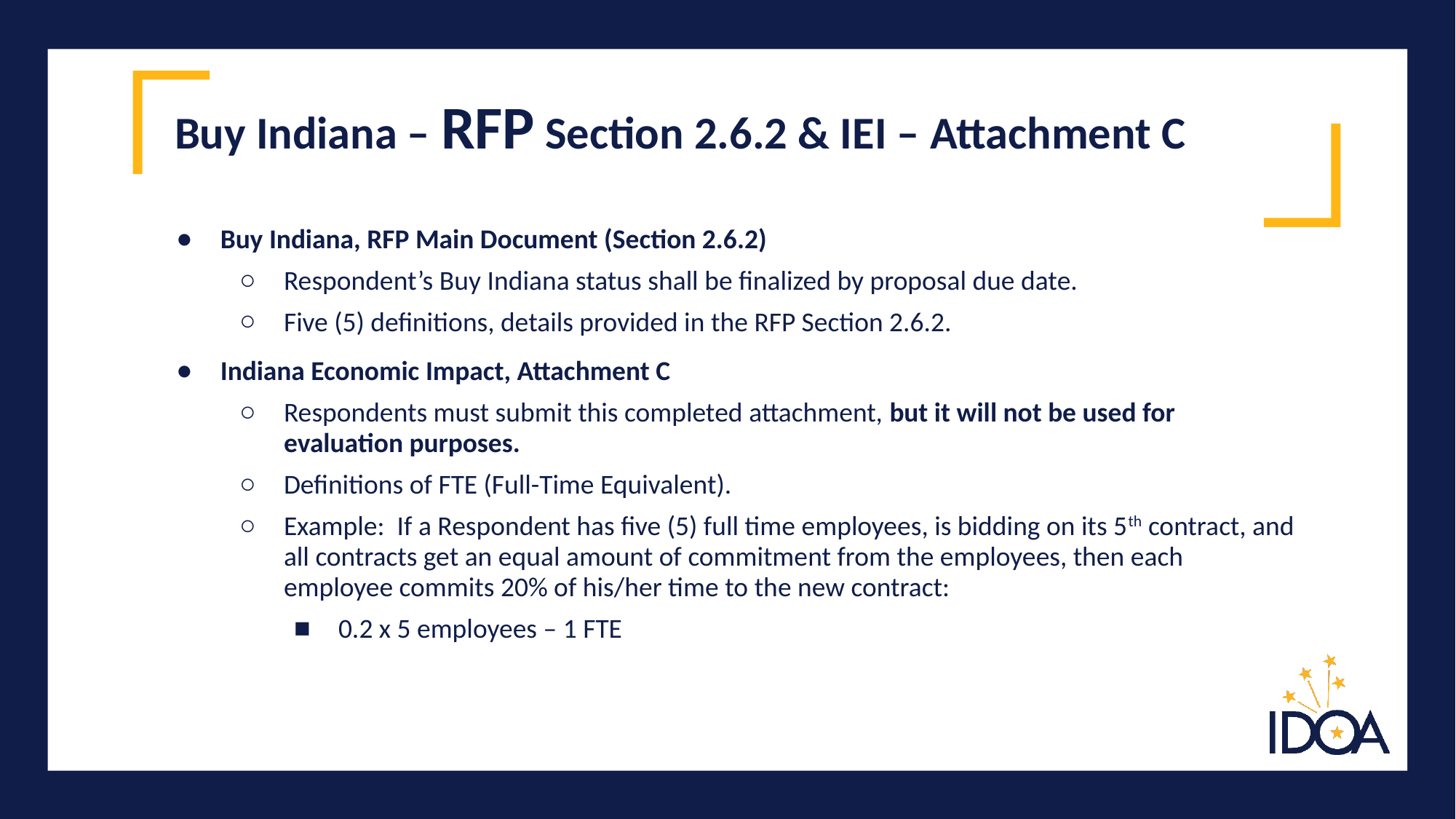

# Buy Indiana – RFP Section 2.6.2 & IEI – Attachment C
Buy Indiana, RFP Main Document (Section 2.6.2)
Respondent’s Buy Indiana status shall be finalized by proposal due date.
Five (5) definitions, details provided in the RFP Section 2.6.2.
Indiana Economic Impact, Attachment C
Respondents must submit this completed attachment, but it will not be used for evaluation purposes.
Definitions of FTE (Full-Time Equivalent).
Example:  If a Respondent has five (5) full time employees, is bidding on its 5th contract, and all contracts get an equal amount of commitment from the employees, then each employee commits 20% of his/her time to the new contract:
0.2 x 5 employees – 1 FTE